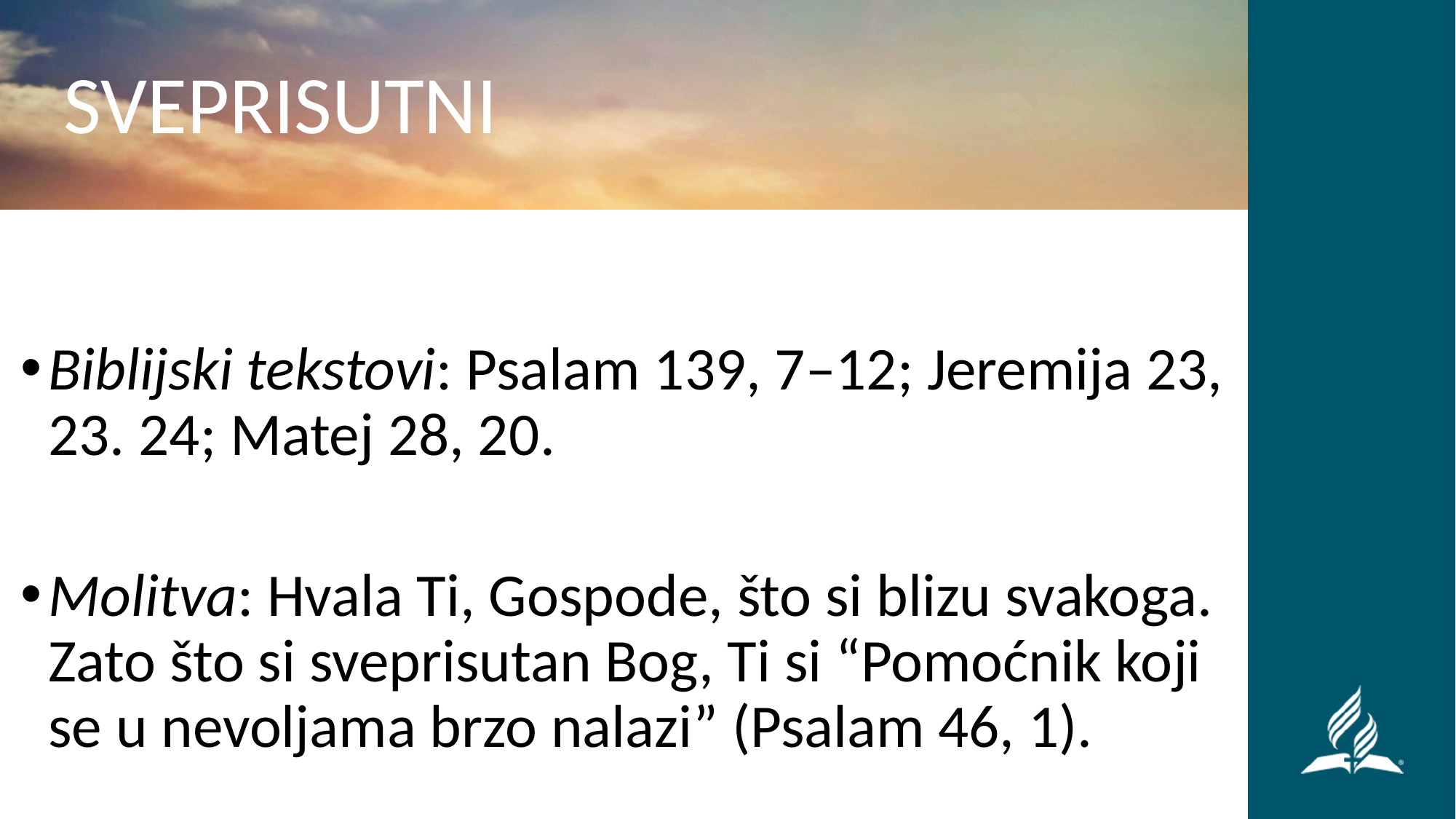

SVEPRISUTNI

Biblijski tekstovi: Psalam 139, 7–12; Jeremija 23, 23. 24; Matej 28, 20.

Molitva: Hvala Ti, Gospode, što si blizu svakoga. Zato što si sveprisutan Bog, Ti si “Pomoćnik koji se u nevoljama brzo nalazi” (Psalam 46, 1).